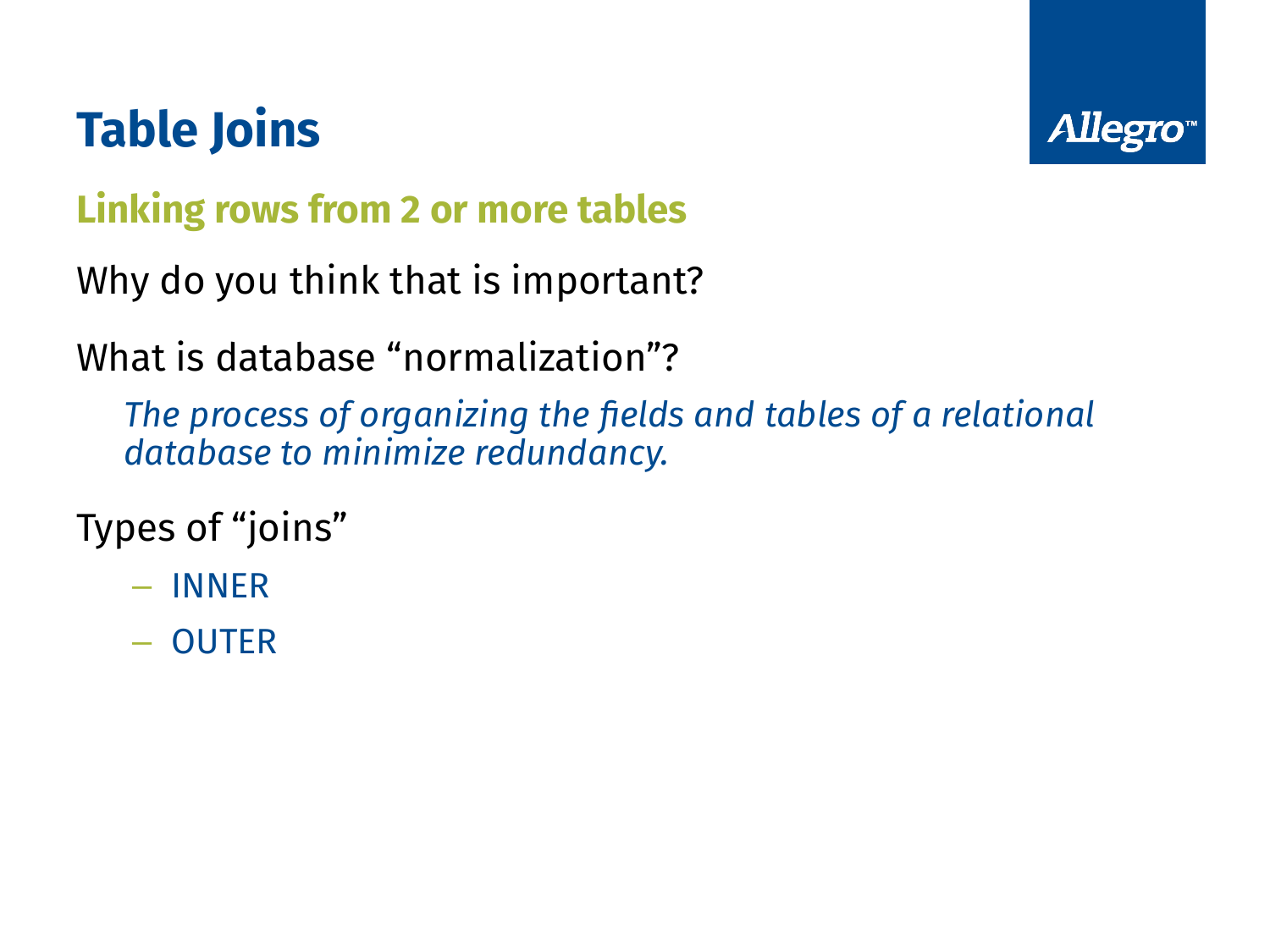

# Table Joins
Linking rows from 2 or more tables
Why do you think that is important?
What is database “normalization”?
The process of organizing the fields and tables of a relational database to minimize redundancy.
Types of “joins”
INNER
OUTER